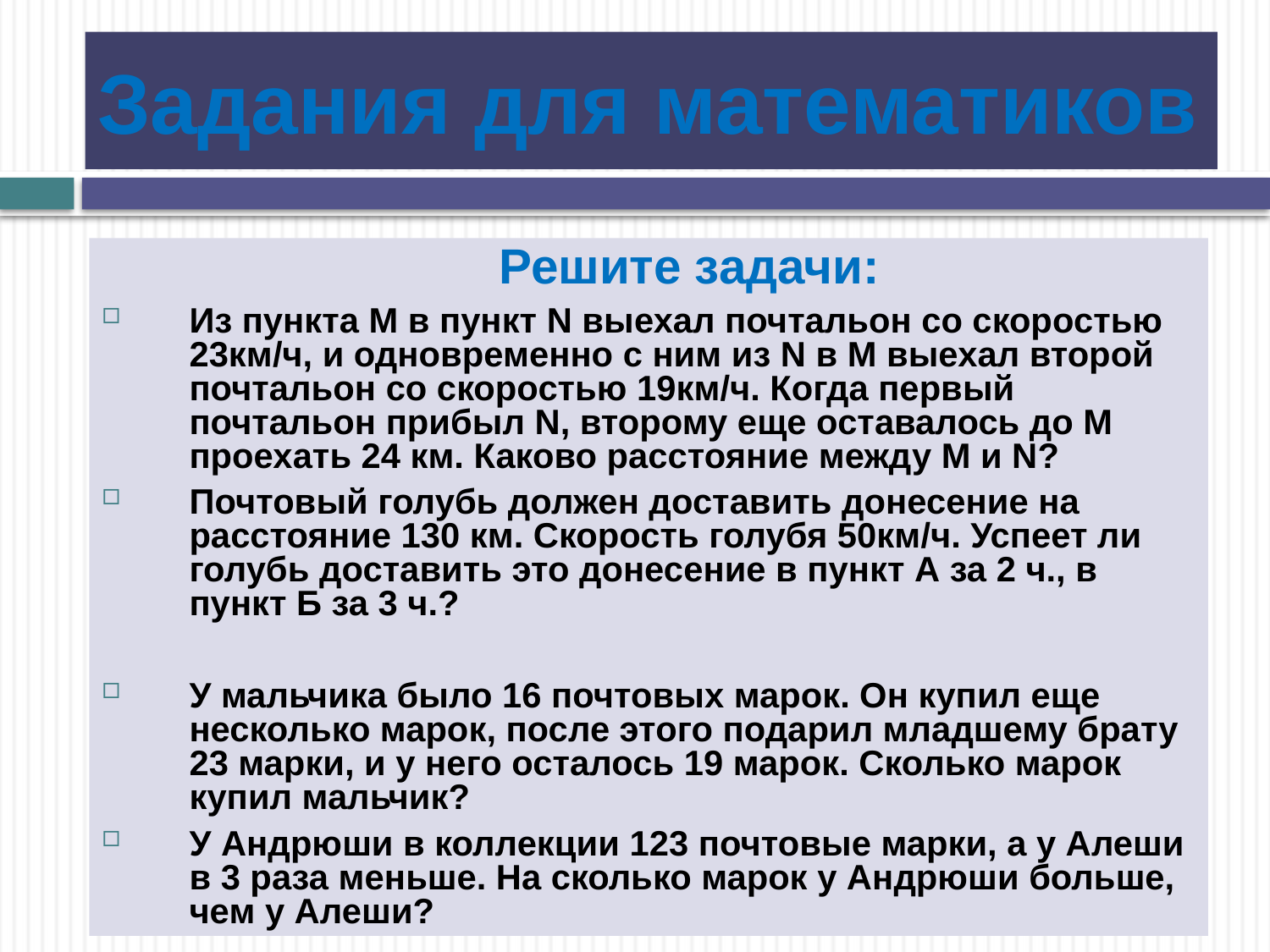

# Задания для математиков
                            Решите задачи:
Из пункта М в пункт N выехал почтальон со скоростью 23км/ч, и одновременно с ним из N в M выехал второй почтальон со скоростью 19км/ч. Когда первый почтальон прибыл N, второму еще оставалось до М проехать 24 км. Каково расстояние между М и N?
Почтовый голубь должен доставить донесение на расстояние 130 км. Скорость голубя 50км/ч. Успеет ли голубь доставить это донесение в пункт А за 2 ч., в пункт Б за 3 ч.?

У мальчика было 16 почтовых марок. Он купил еще несколько марок, после этого подарил младшему брату 23 марки, и у него осталось 19 марок. Сколько марок купил мальчик?
У Андрюши в коллекции 123 почтовые марки, а у Алеши в 3 раза меньше. На сколько марок у Андрюши больше, чем у Алеши?